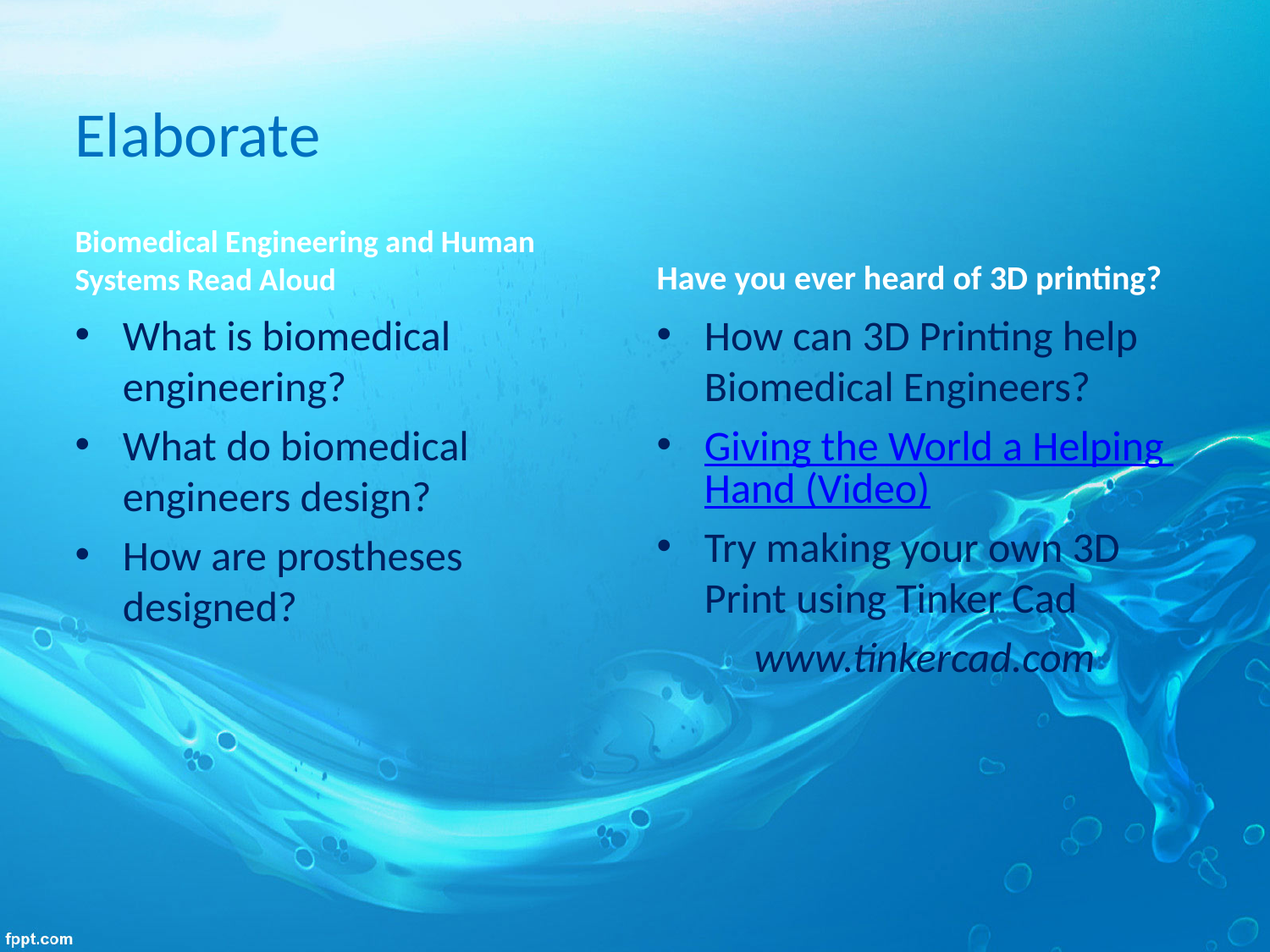

# Elaborate
Biomedical Engineering and Human Systems Read Aloud
Have you ever heard of 3D printing?
What is biomedical engineering?
What do biomedical engineers design?
How are prostheses designed?
How can 3D Printing help Biomedical Engineers?
Giving the World a Helping Hand (Video)
Try making your own 3D Print using Tinker Cad
www.tinkercad.com